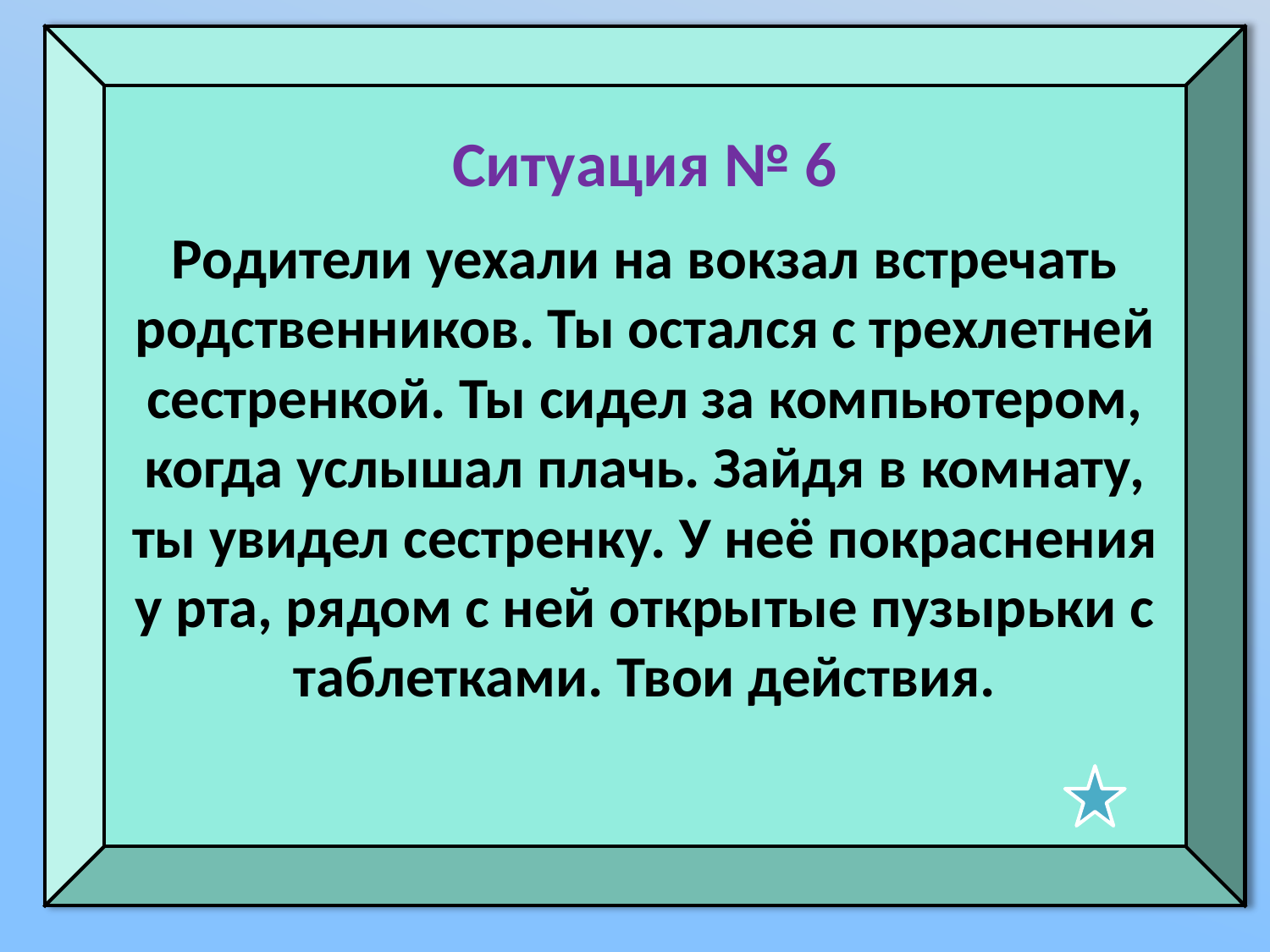

Ситуация № 6

Родители уехали на вокзал встречать родственников. Ты остался с трехлетней сестренкой. Ты сидел за компьютером, когда услышал плачь. Зайдя в комнату, ты увидел сестренку. У неё покраснения у рта, рядом с ней открытые пузырьки с таблетками. Твои действия.